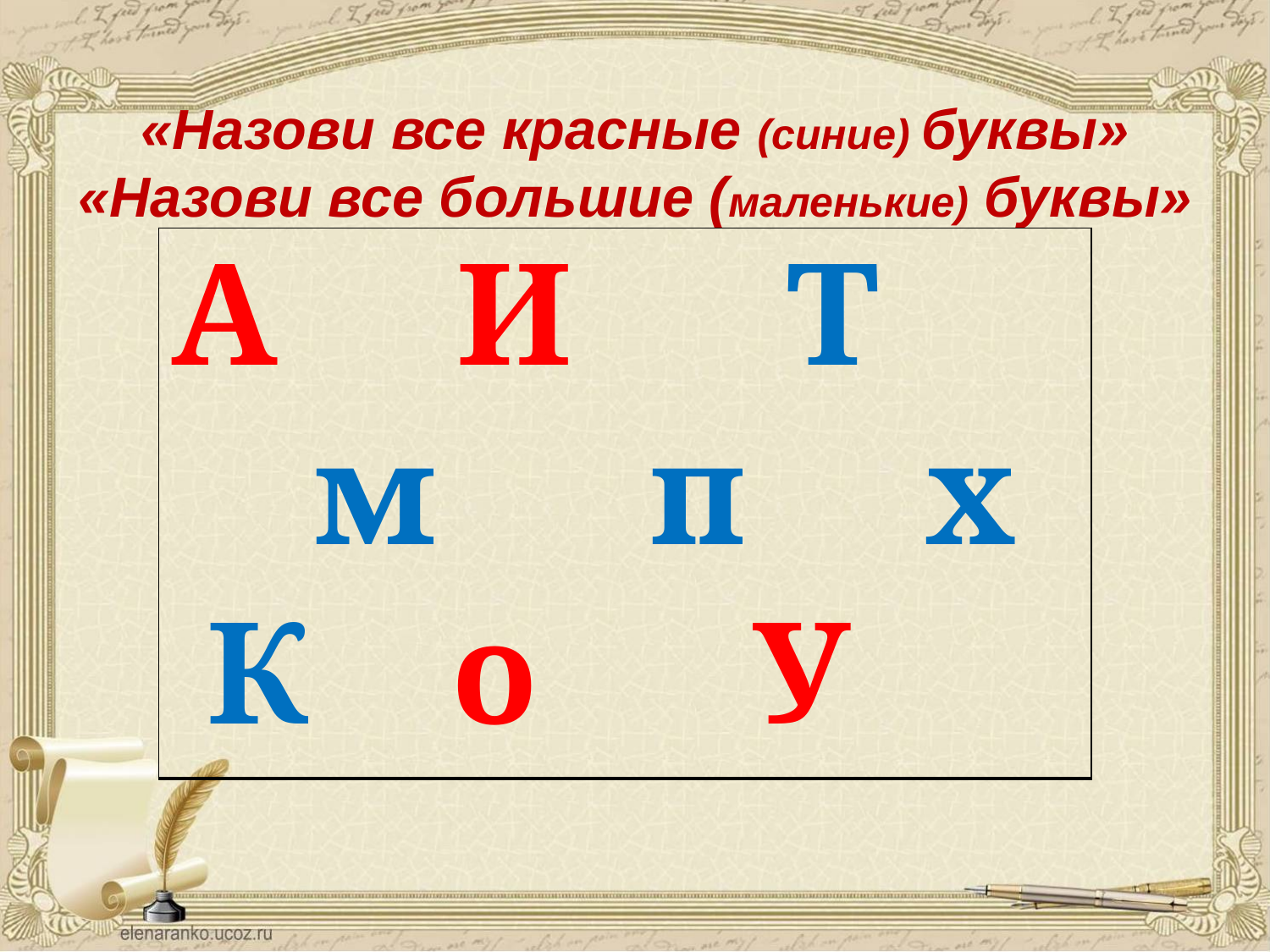

# «Назови все красные (синие) буквы» «Назови все большие (маленькие) буквы»
| А И Т м п х К о У |
| --- |